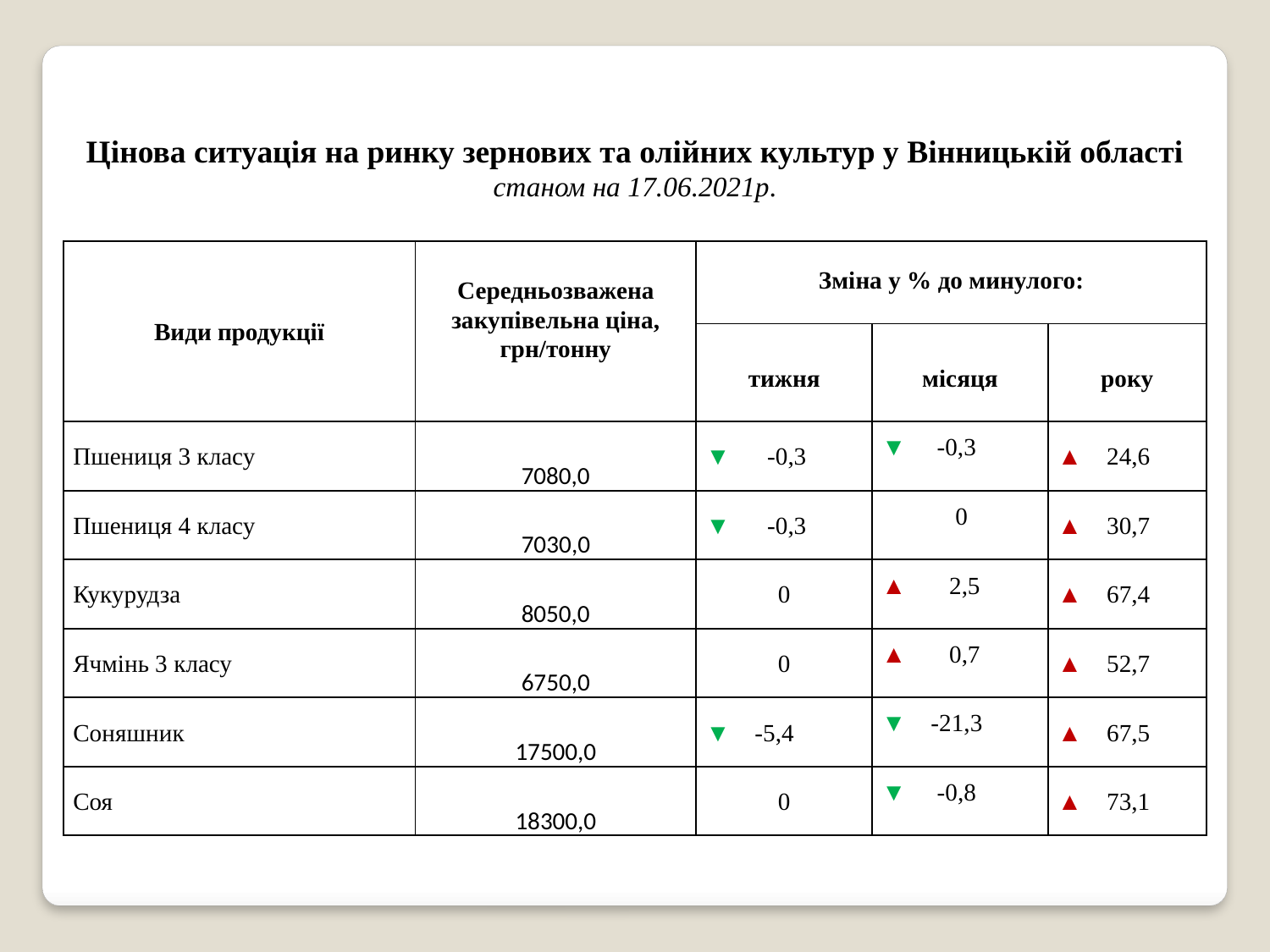

| Цінова ситуація на ринку зернових та олійних культур у Вінницькій області станом на 17.06.2021р. |  |  |  |  |
| --- | --- | --- | --- | --- |
| Види продукції | Середньозважена закупівельна ціна, грн/тонну | Зміна у % до минулого: |  |  |
|  |  | тижня | місяця | року |
| Пшениця 3 класу | 7080,0 | ▼ -0,3 | ▼ -0,3 | ▲ 24,6 |
| Пшениця 4 класу | 7030,0 | ▼ -0,3 | 0 | ▲ 30,7 |
| Кукурудза | 8050,0 | 0 | ▲ 2,5 | ▲ 67,4 |
| Ячмінь 3 класу | 6750,0 | 0 | ▲ 0,7 | ▲ 52,7 |
| Соняшник | 17500,0 | ▼ -5,4 | ▼ -21,3 | ▲ 67,5 |
| Соя | 18300,0 | 0 | ▼ -0,8 | ▲ 73,1 |